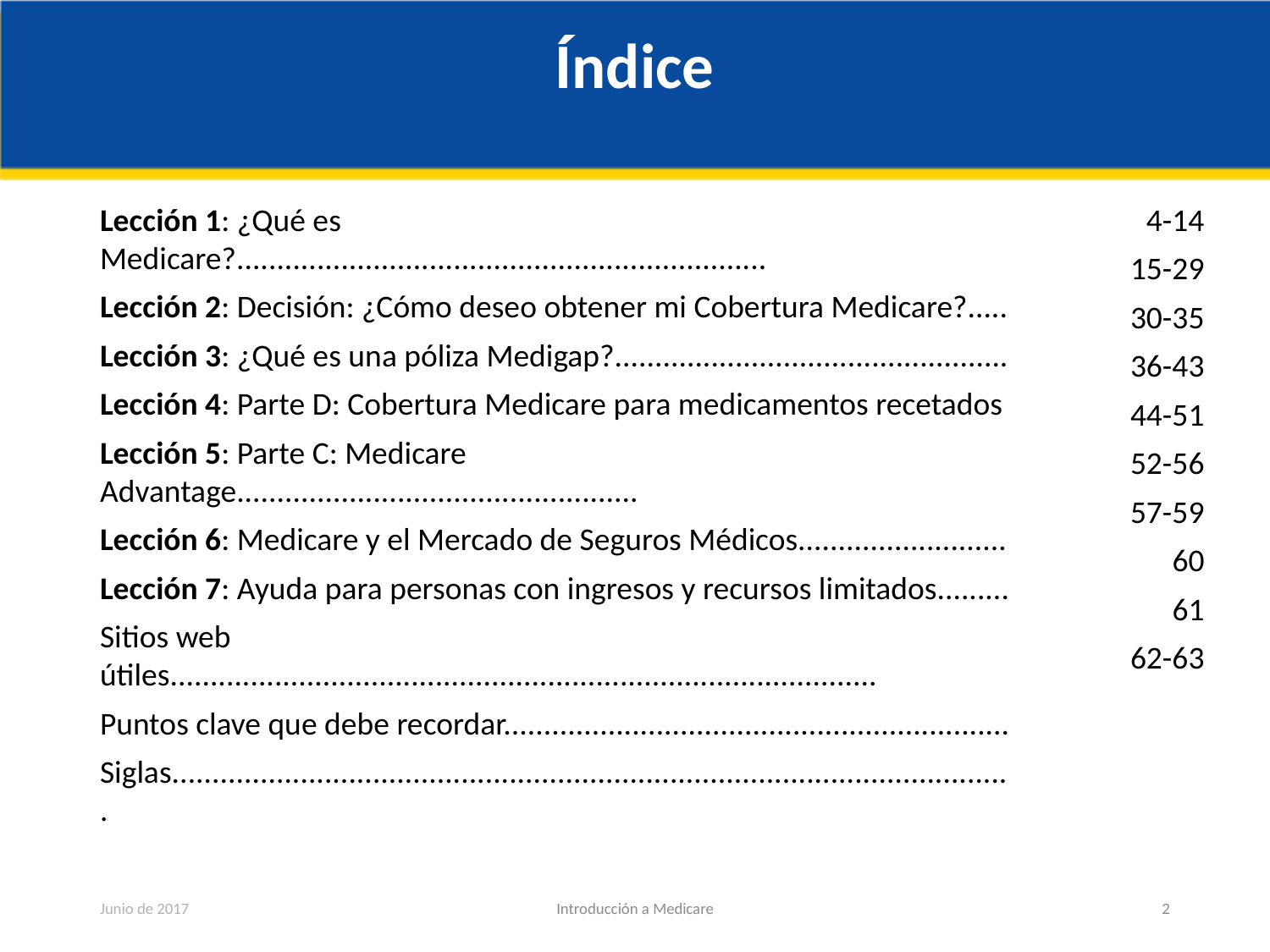

# Índice
Lección 1: ¿Qué es Medicare?..................................................................
Lección 2: Decisión: ¿Cómo deseo obtener mi Cobertura Medicare?.....
Lección 3: ¿Qué es una póliza Medigap?.................................................
Lección 4: Parte D: Cobertura Medicare para medicamentos recetados
Lección 5: Parte C: Medicare Advantage..................................................
Lección 6: Medicare y el Mercado de Seguros Médicos..........................
Lección 7: Ayuda para personas con ingresos y recursos limitados.........
Sitios web útiles........................................................................................
Puntos clave que debe recordar...............................................................
Siglas.........................................................................................................
4-14
15-29
30-35
36-43
44-51
52-56
57-59
60
61
62-63
Junio de 2017
Introducción a Medicare
2